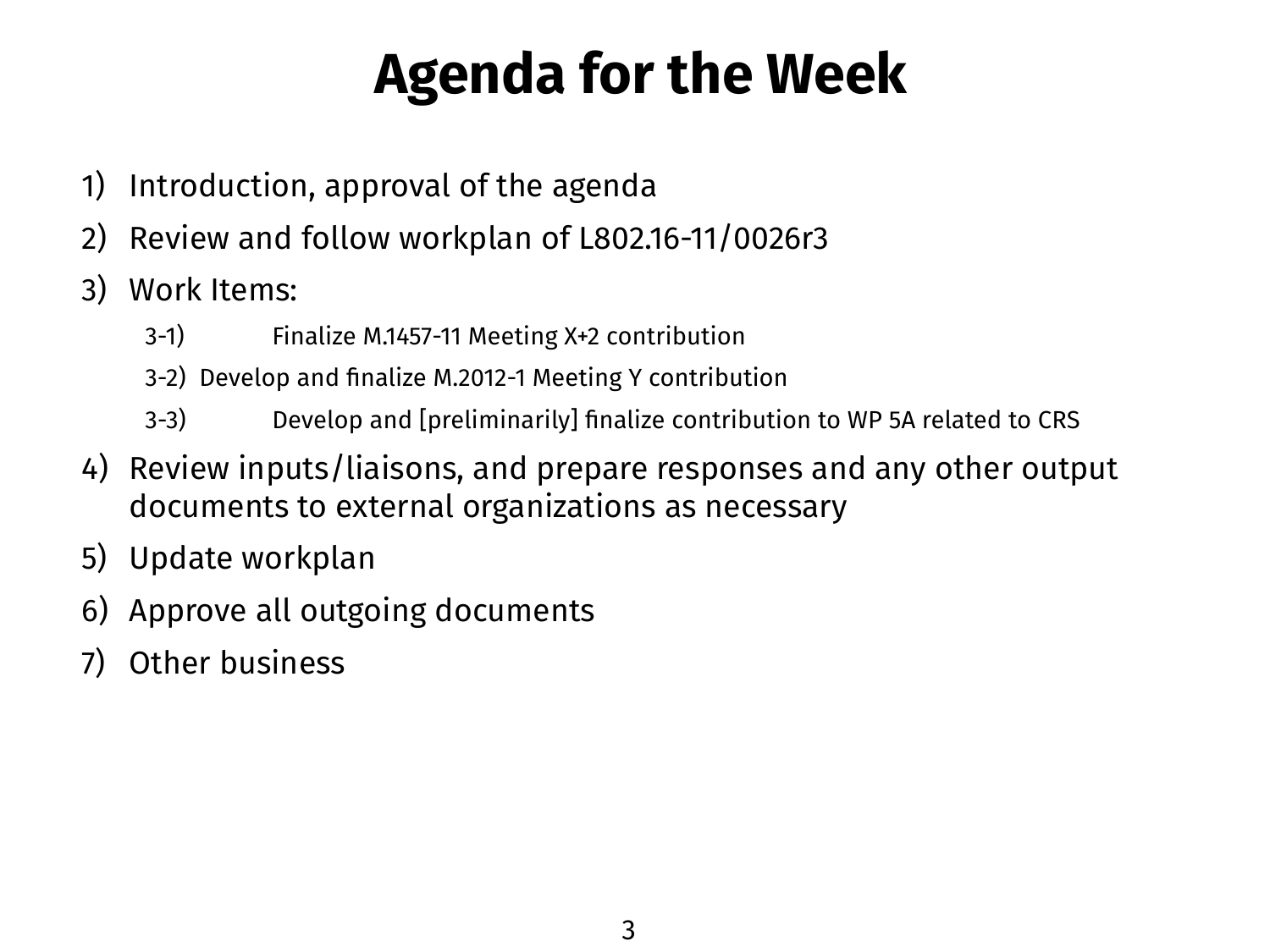

Agenda for the Week
Introduction, approval of the agenda
Review and follow workplan of L802.16-11/0026r3
Work Items:
3-1)	Finalize M.1457-11 Meeting X+2 contribution
3-2)  Develop and finalize M.2012-1 Meeting Y contribution
3-3)	Develop and [preliminarily] finalize contribution to WP 5A related to CRS
Review inputs/liaisons, and prepare responses and any other output documents to external organizations as necessary
Update workplan
Approve all outgoing documents
Other business